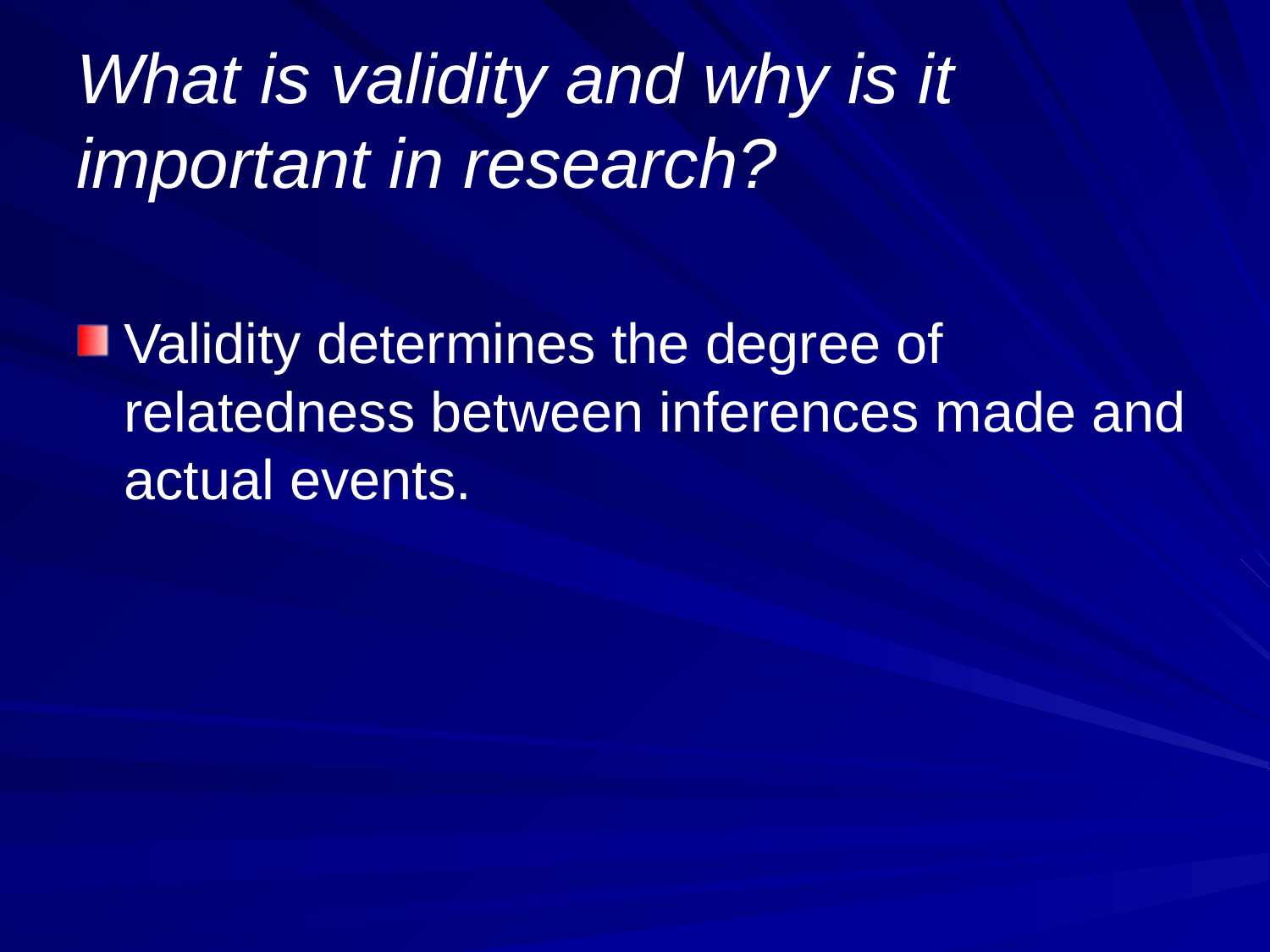

# What is validity and why is it important in research?

Validity determines the degree of relatedness between inferences made and actual events.